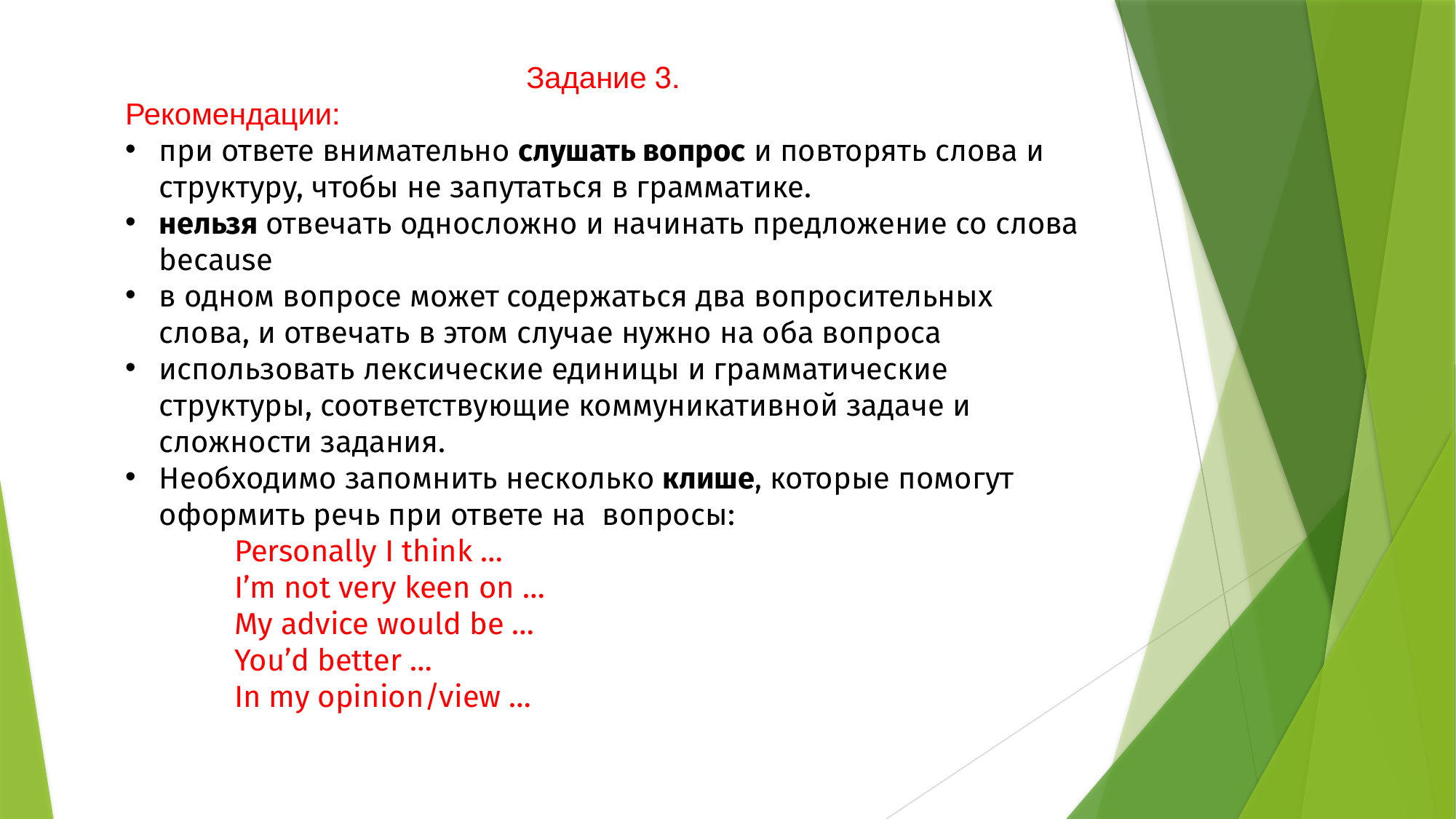

Задание 3.
Рекомендации:
при ответе внимательно слушать вопрос и повторять слова и структуру, чтобы не запутаться в грамматике.
нельзя отвечать односложно и начинать предложение со слова because
в одном вопросе может содержаться два вопросительных слова, и отвечать в этом случае нужно на оба вопроса
использовать лексические единицы и грамматические структуры, соответствующие коммуникативной задаче и сложности задания.
Необходимо запомнить несколько клише, которые помогут оформить речь при ответе на  вопросы:
	Personally I think …
	I’m not very keen on …
	My advice would be …
	You’d better …
	In my opinion/view …